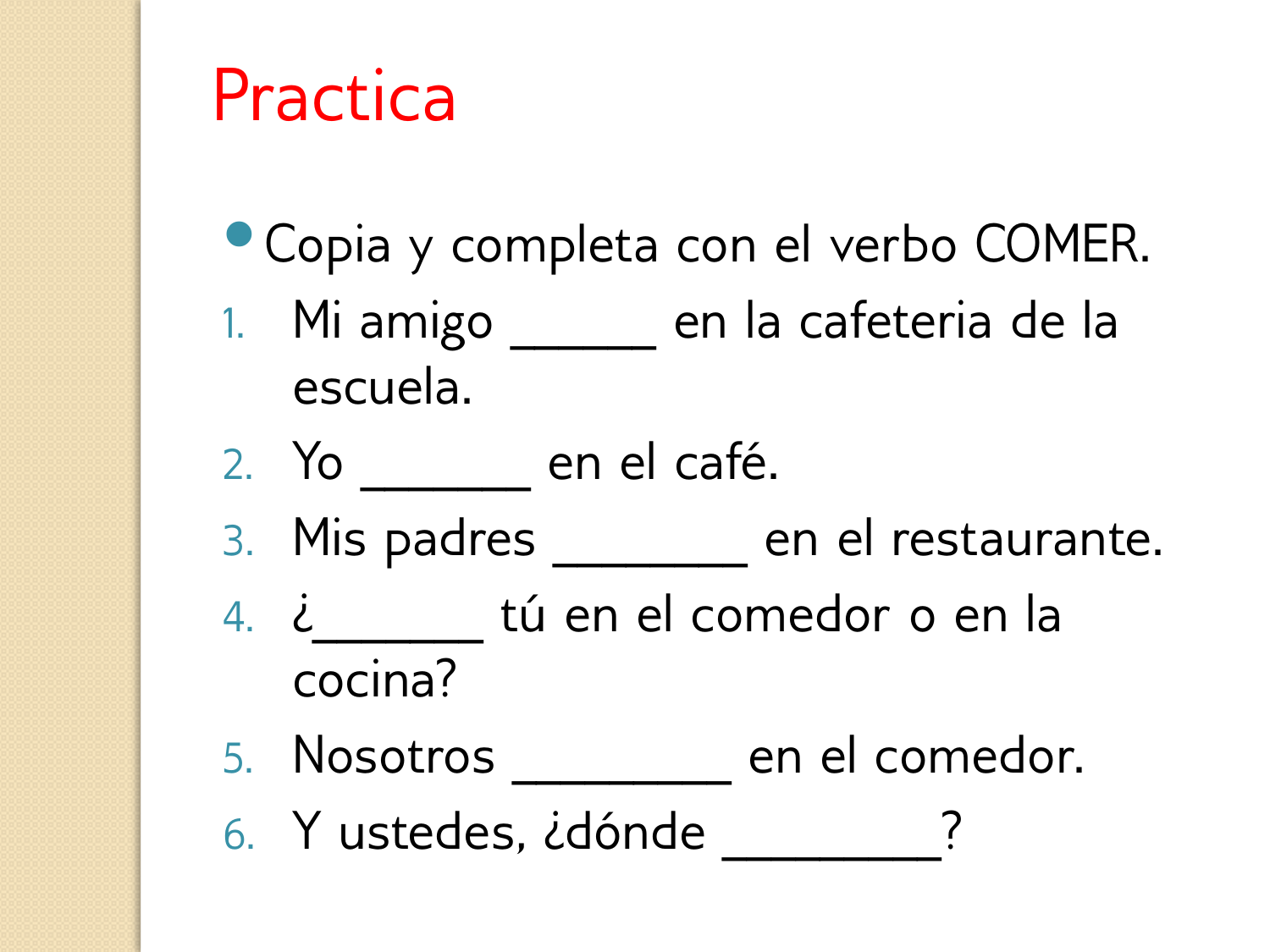

Practica
Copia y completa con el verbo COMER.
Mi amigo ______ en la cafeteria de la escuela.
Yo _______ en el café.
Mis padres ________ en el restaurante.
¿_______ tú en el comedor o en la cocina?
Nosotros _________ en el comedor.
Y ustedes, ¿dónde _________?